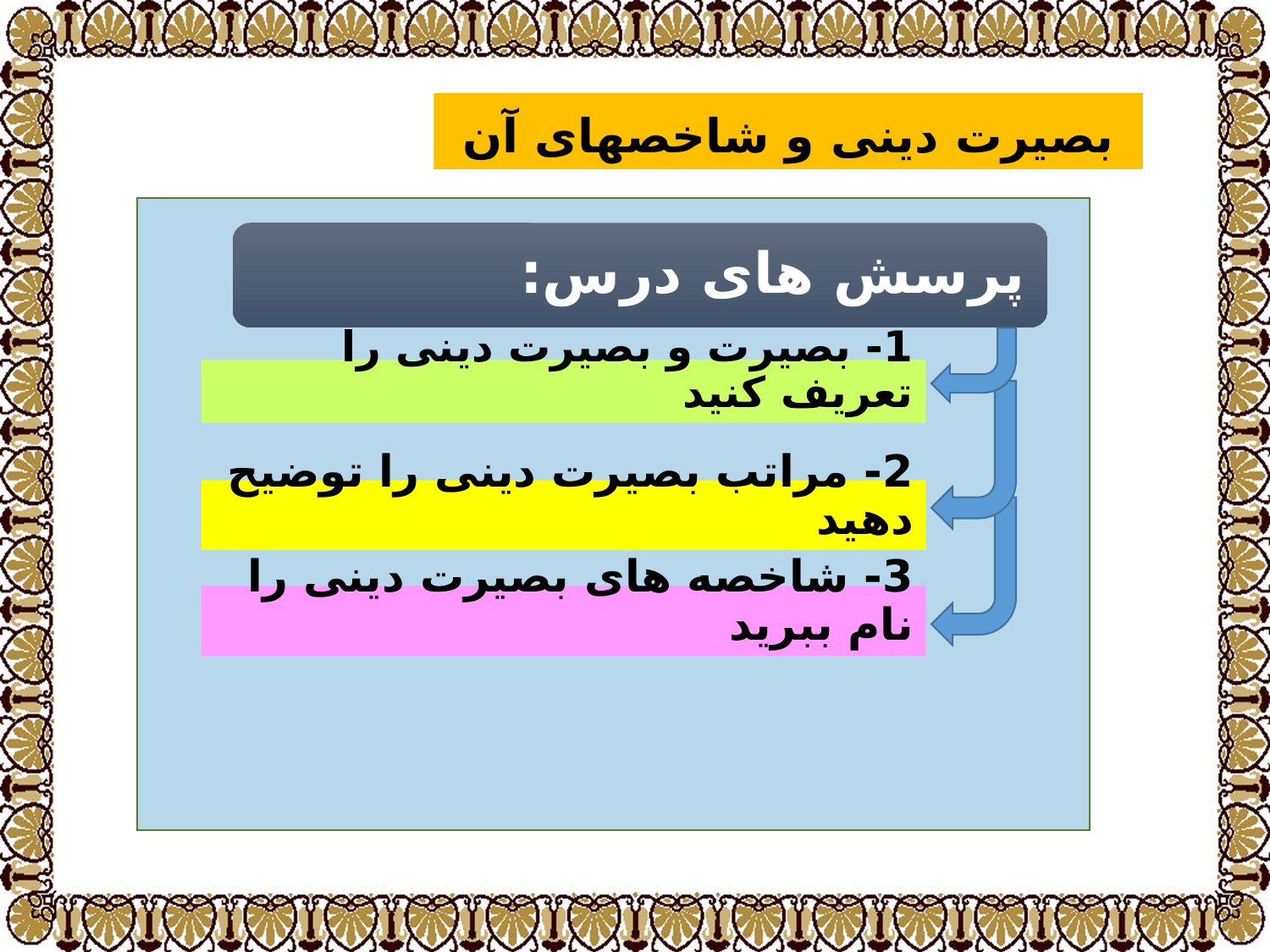

بصیرت دینی و شاخصهای آن
پرسش های درس:

1- بصیرت و بصیرت دینی را تعریف کنید

2- مراتب بصیرت دینی را توضیح دهید

3- شاخصه های بصیرت دینی را نام ببرید